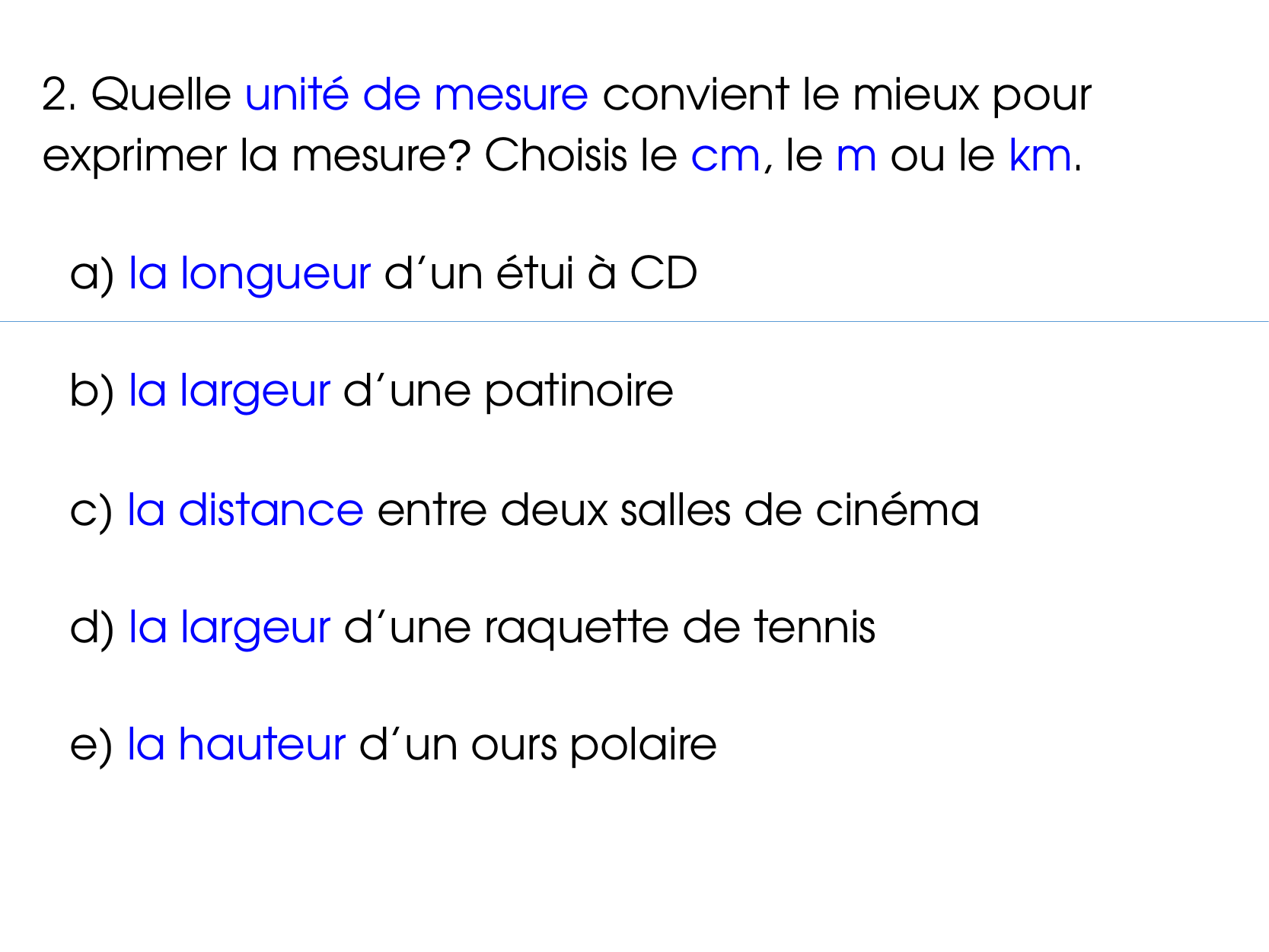

2. Quelle unité de mesure convient le mieux pour exprimer la mesure? Choisis le cm, le m ou le km.
a) la longueur d’un étui à CD
b) la largeur d’une patinoire
c) la distance entre deux salles de cinéma
d) la largeur d’une raquette de tennis
e) la hauteur d’un ours polaire